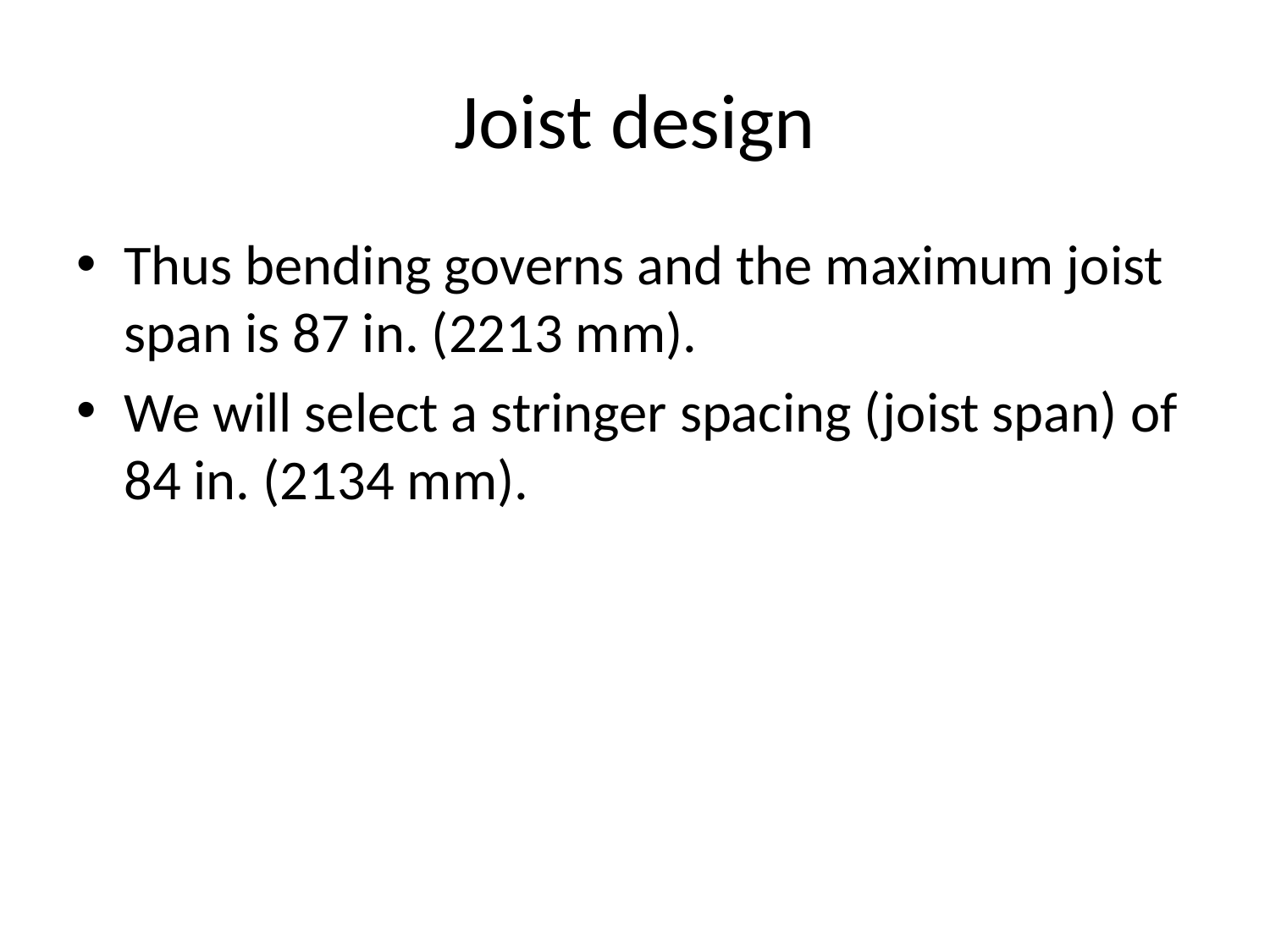

# Joist design
Thus bending governs and the maximum joist span is 87 in. (2213 mm).
We will select a stringer spacing (joist span) of 84 in. (2134 mm).